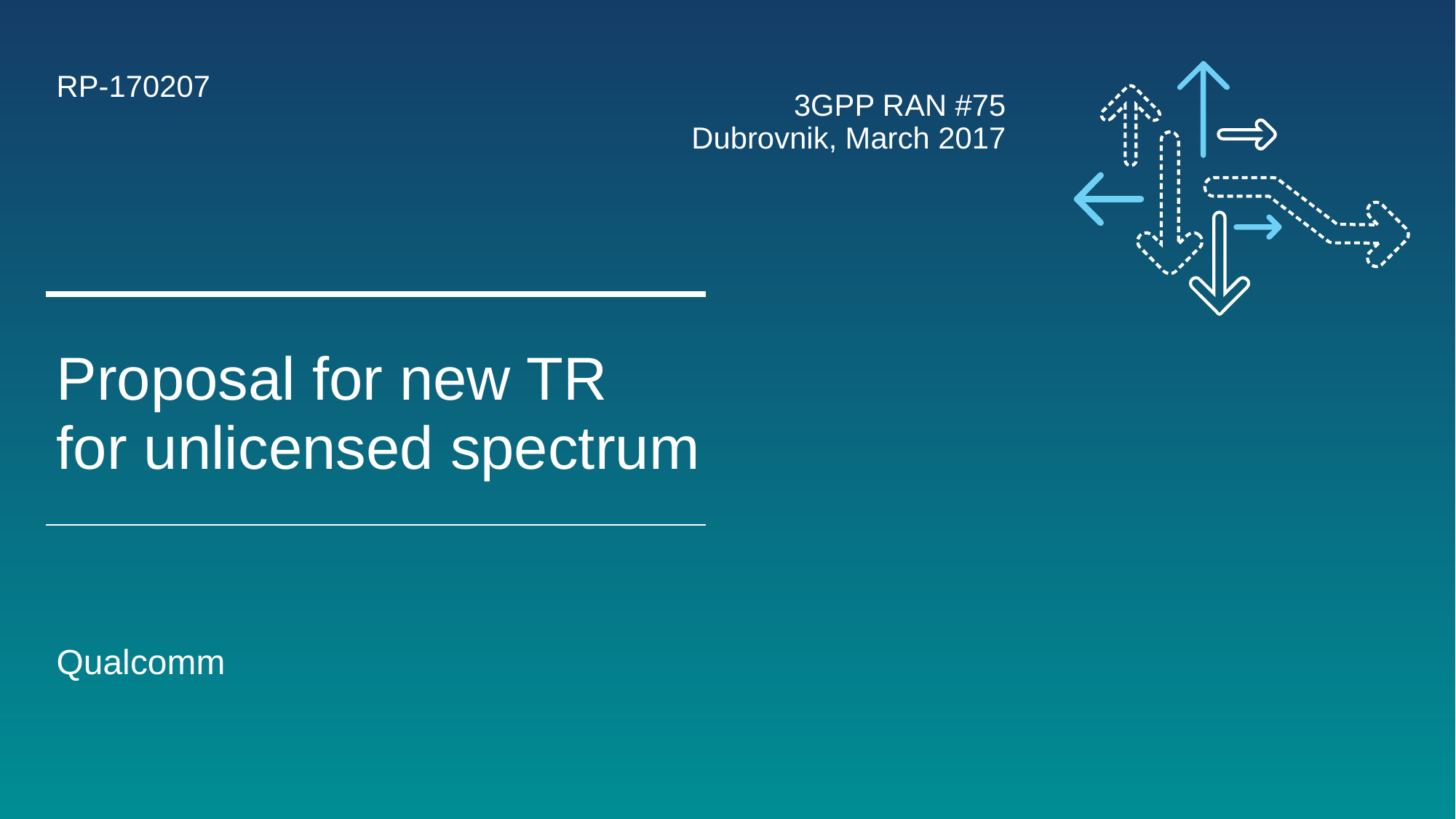

RP-170207
3GPP RAN #75
Dubrovnik, March 2017
Proposal for new TR
for unlicensed spectrum
Qualcomm